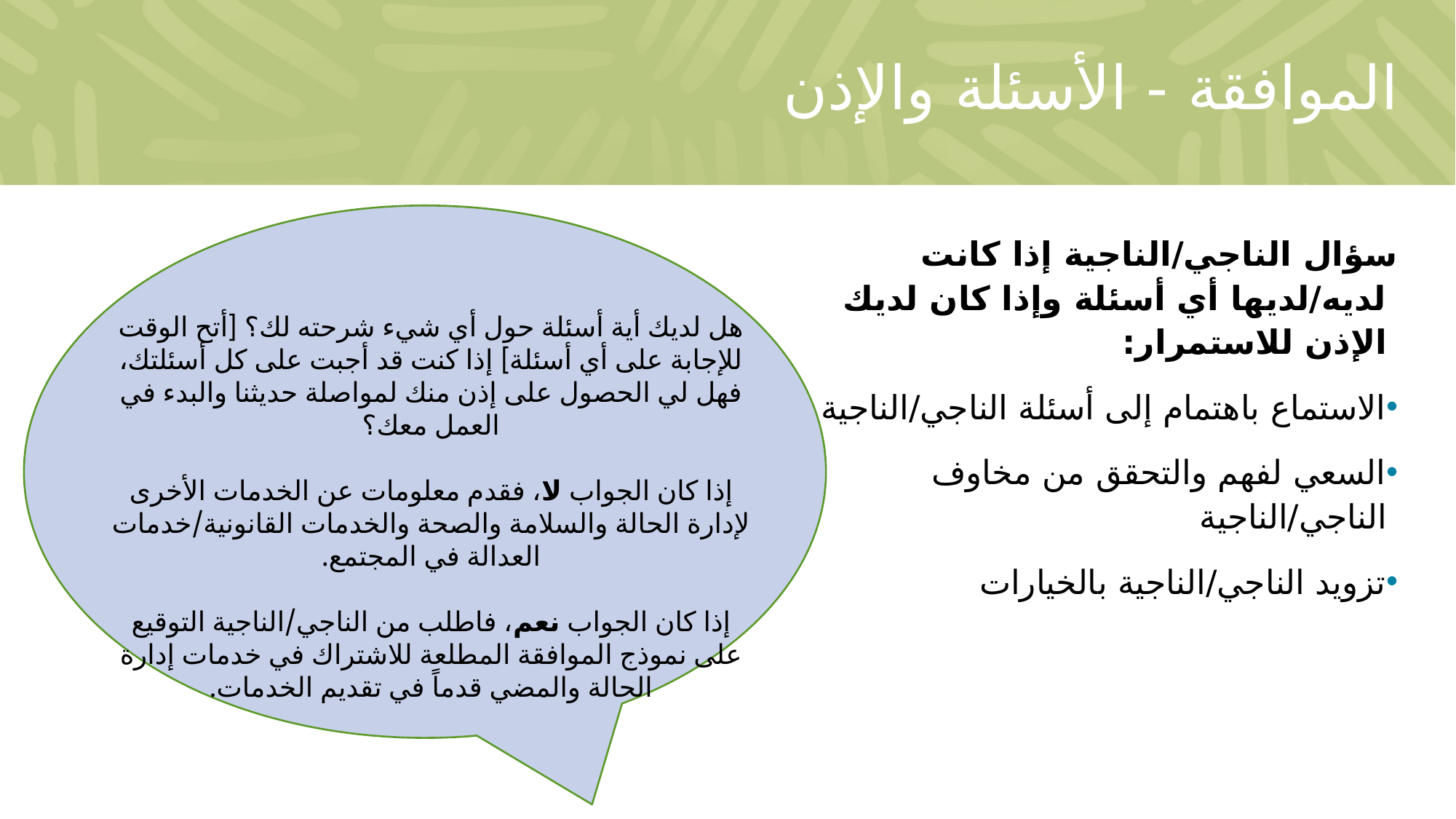

# الموافقة - الأسئلة والإذن

سؤال الناجي/الناجية إذا كانت لديه/لديها أي أسئلة وإذا كان لديك الإذن للاستمرار:
الاستماع باهتمام إلى أسئلة الناجي/الناجية
السعي لفهم والتحقق من مخاوف الناجي/الناجية
تزويد الناجي/الناجية بالخيارات
هل لديك أية أسئلة حول أي شيء شرحته لك؟ [أتح الوقت للإجابة على أي أسئلة] إذا كنت قد أجبت على كل أسئلتك، فهل لي الحصول على إذن منك لمواصلة حديثنا والبدء في العمل معك؟

إذا كان الجواب لا، فقدم معلومات عن الخدمات الأخرى لإدارة الحالة والسلامة والصحة والخدمات القانونية/خدمات العدالة في المجتمع.

إذا كان الجواب نعم، فاطلب من الناجي/الناجية التوقيع على نموذج الموافقة المطلعة للاشتراك في خدمات إدارة الحالة والمضي قدماً في تقديم الخدمات.